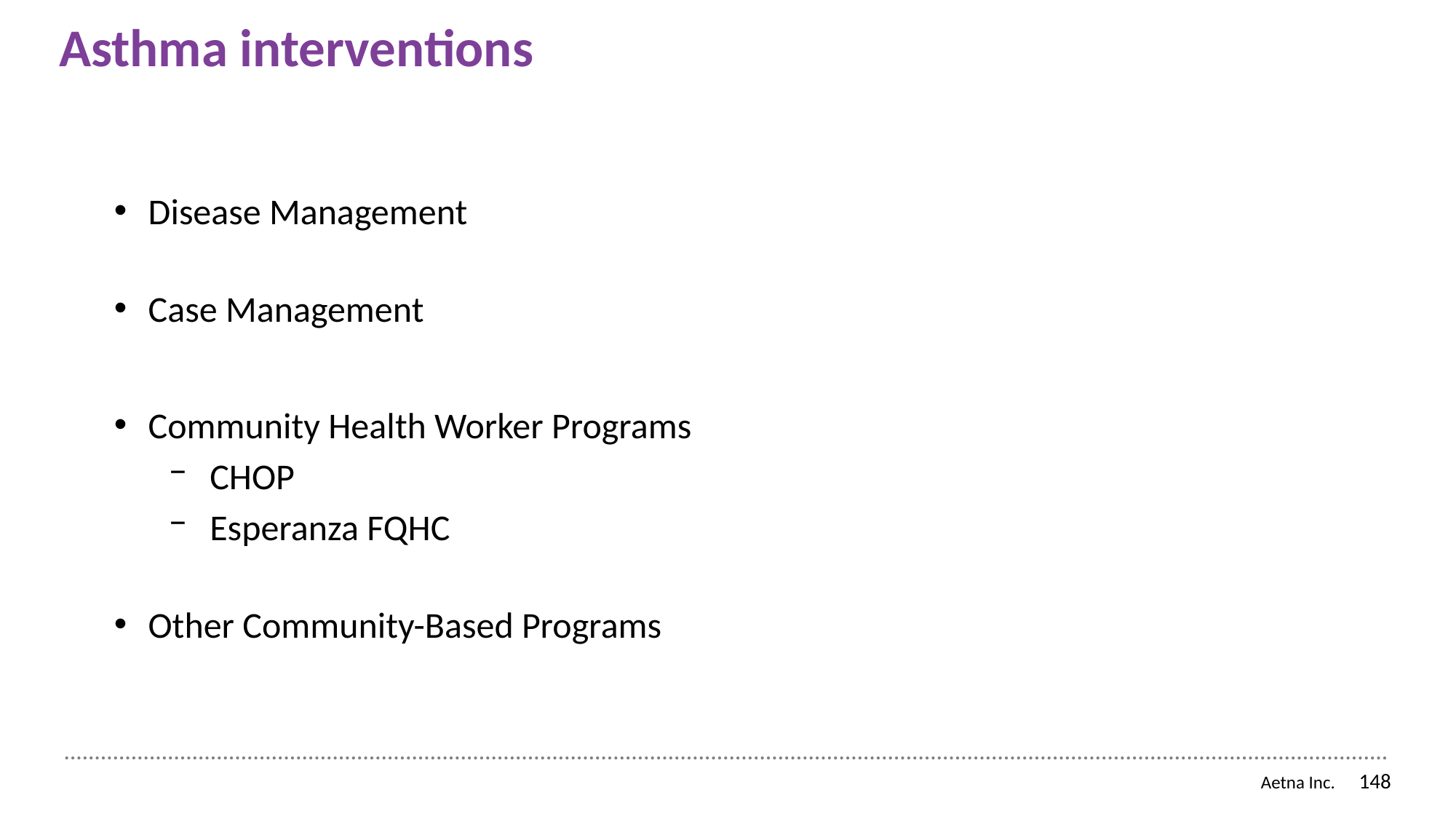

# Asthma interventions
Disease Management

Case Management

Community Health Worker Programs
CHOP
Esperanza FQHC

Other Community-Based Programs

148